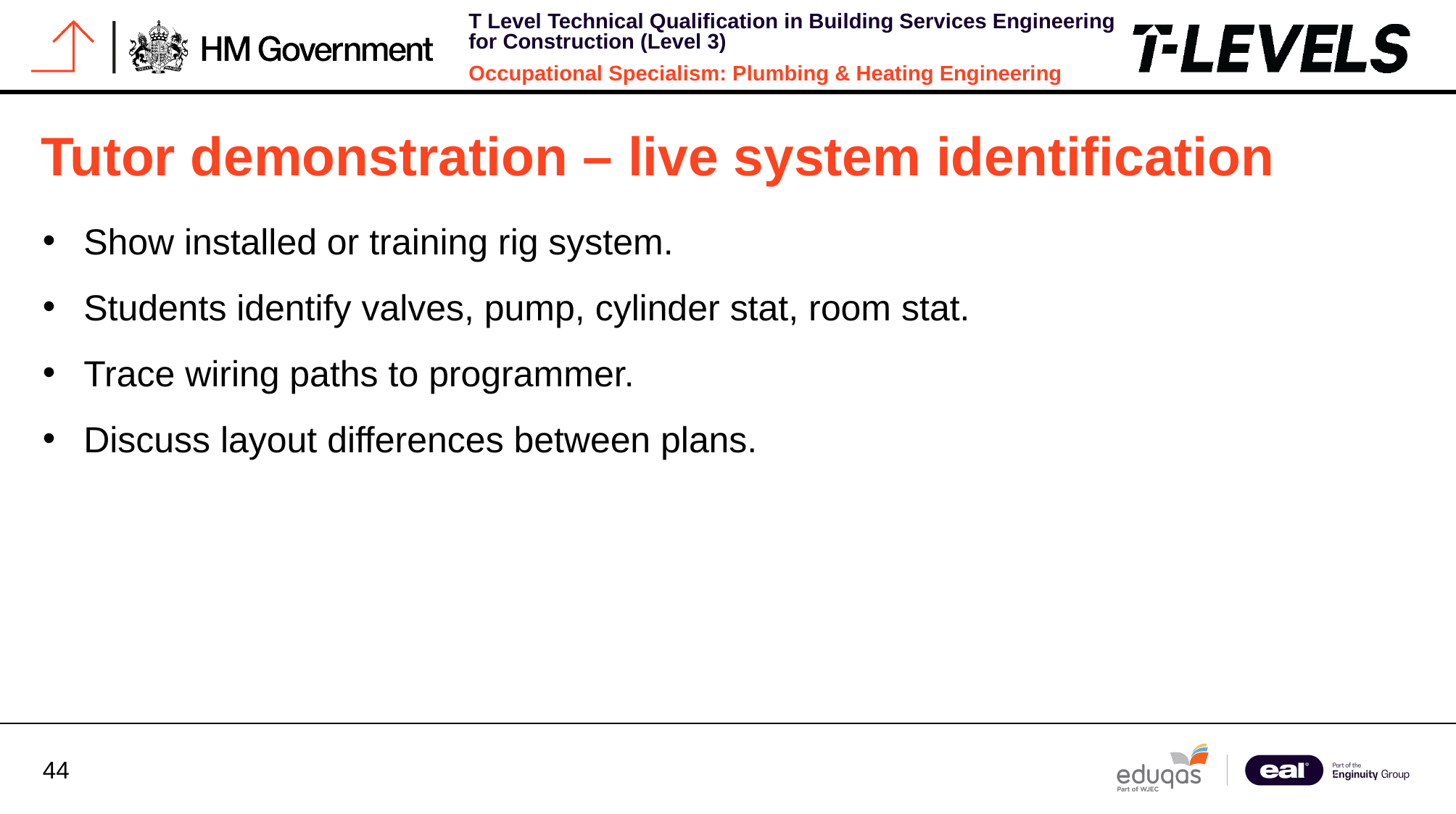

# Tutor demonstration – live system identification
Show installed or training rig system.
Students identify valves, pump, cylinder stat, room stat.
Trace wiring paths to programmer.
Discuss layout differences between plans.